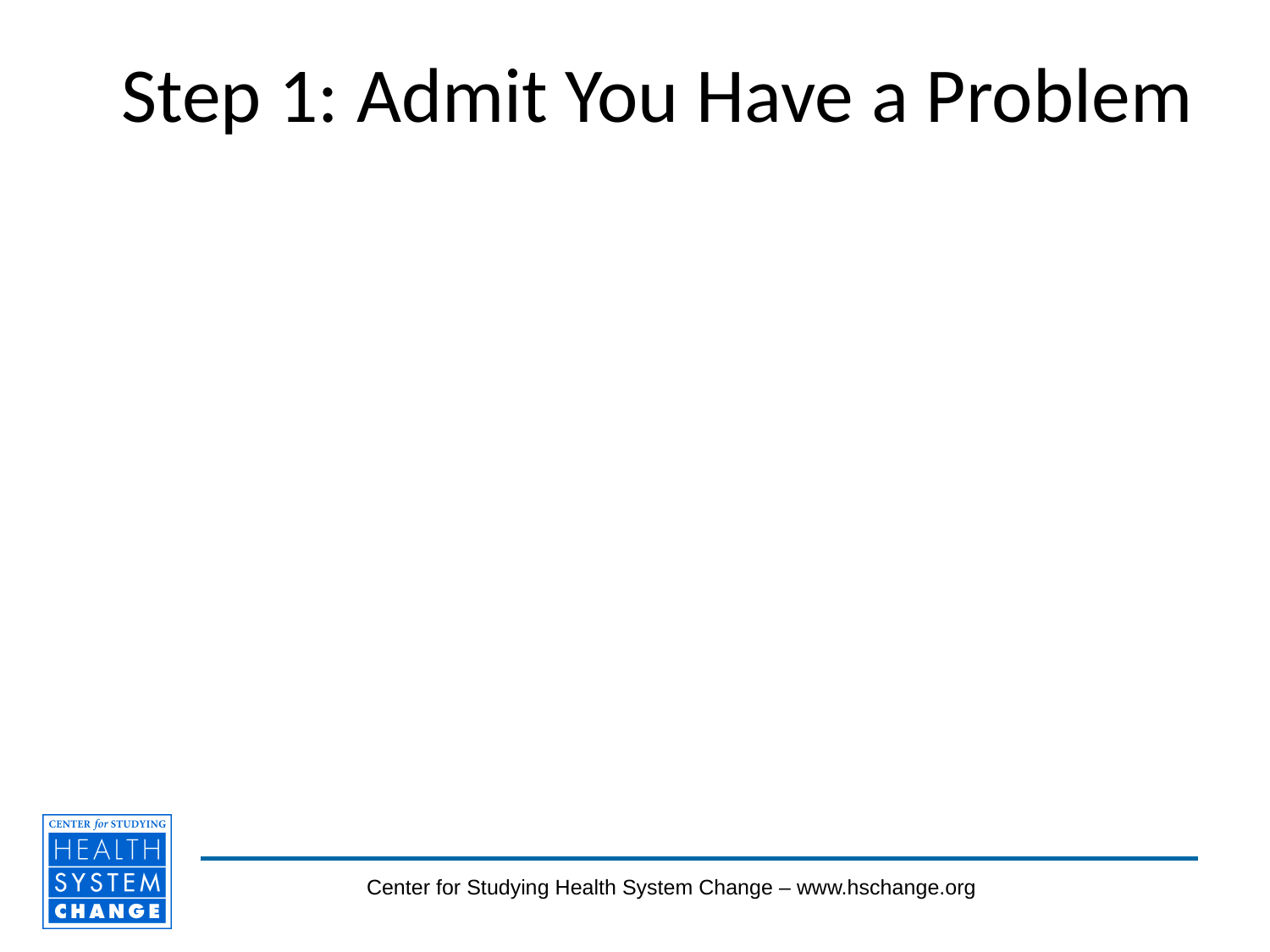

# Step 1: Admit You Have a Problem